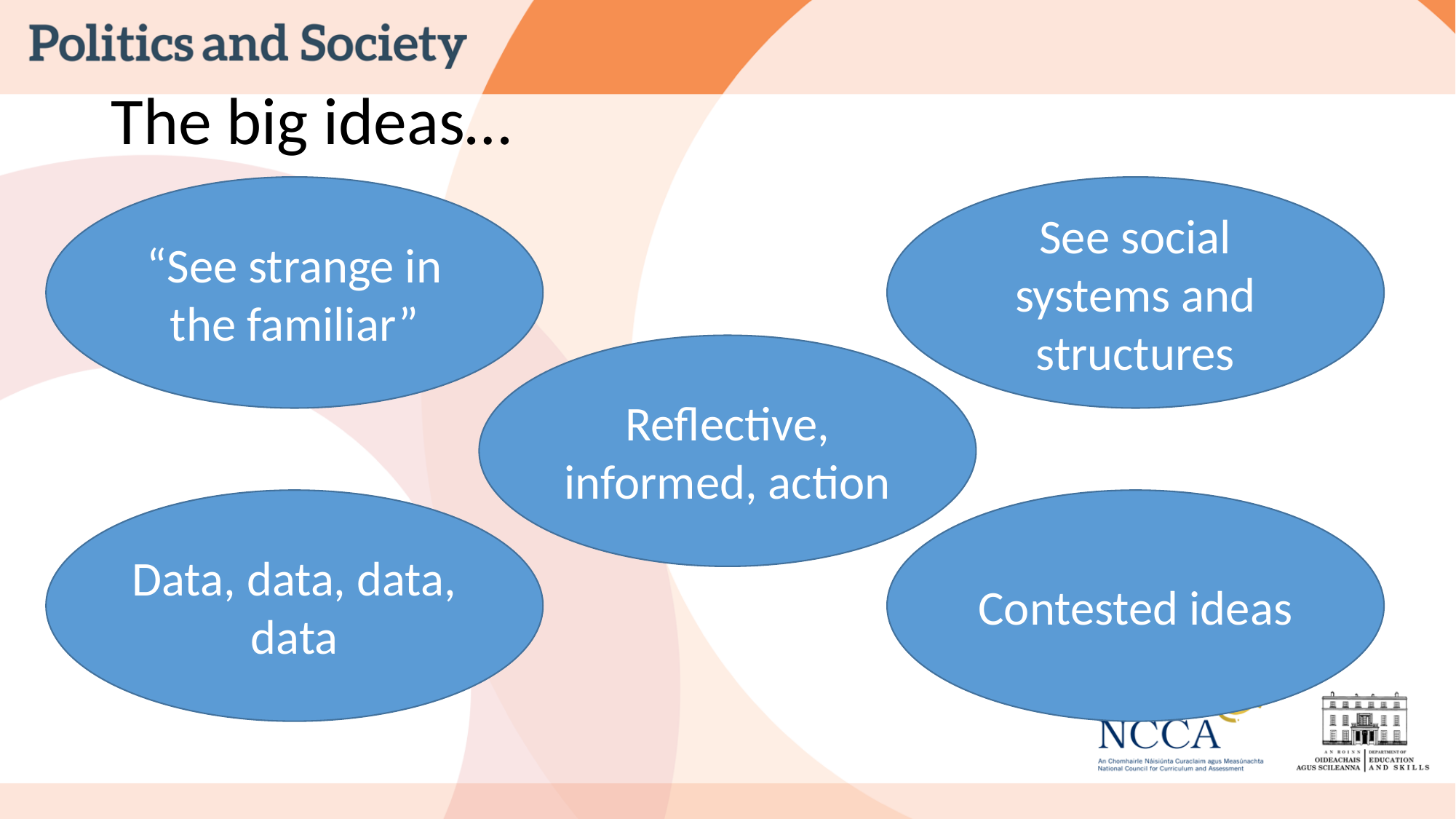

# The big ideas…
“See strange in the familiar”
See social systems and structures
Reflective, informed, action
Data, data, data, data
Contested ideas